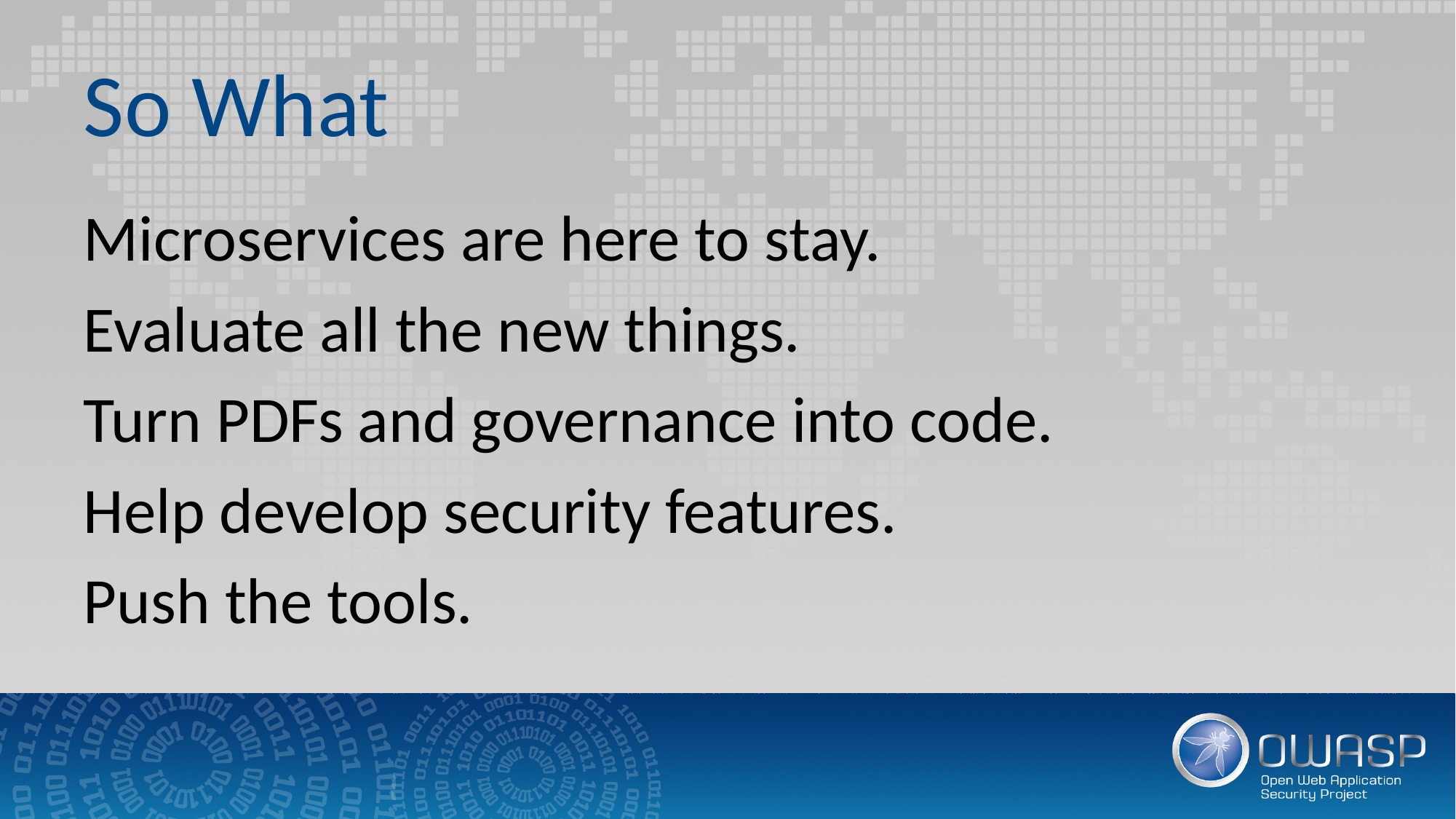

# So What
Microservices are here to stay.
Evaluate all the new things.
Turn PDFs and governance into code.
Help develop security features.
Push the tools.